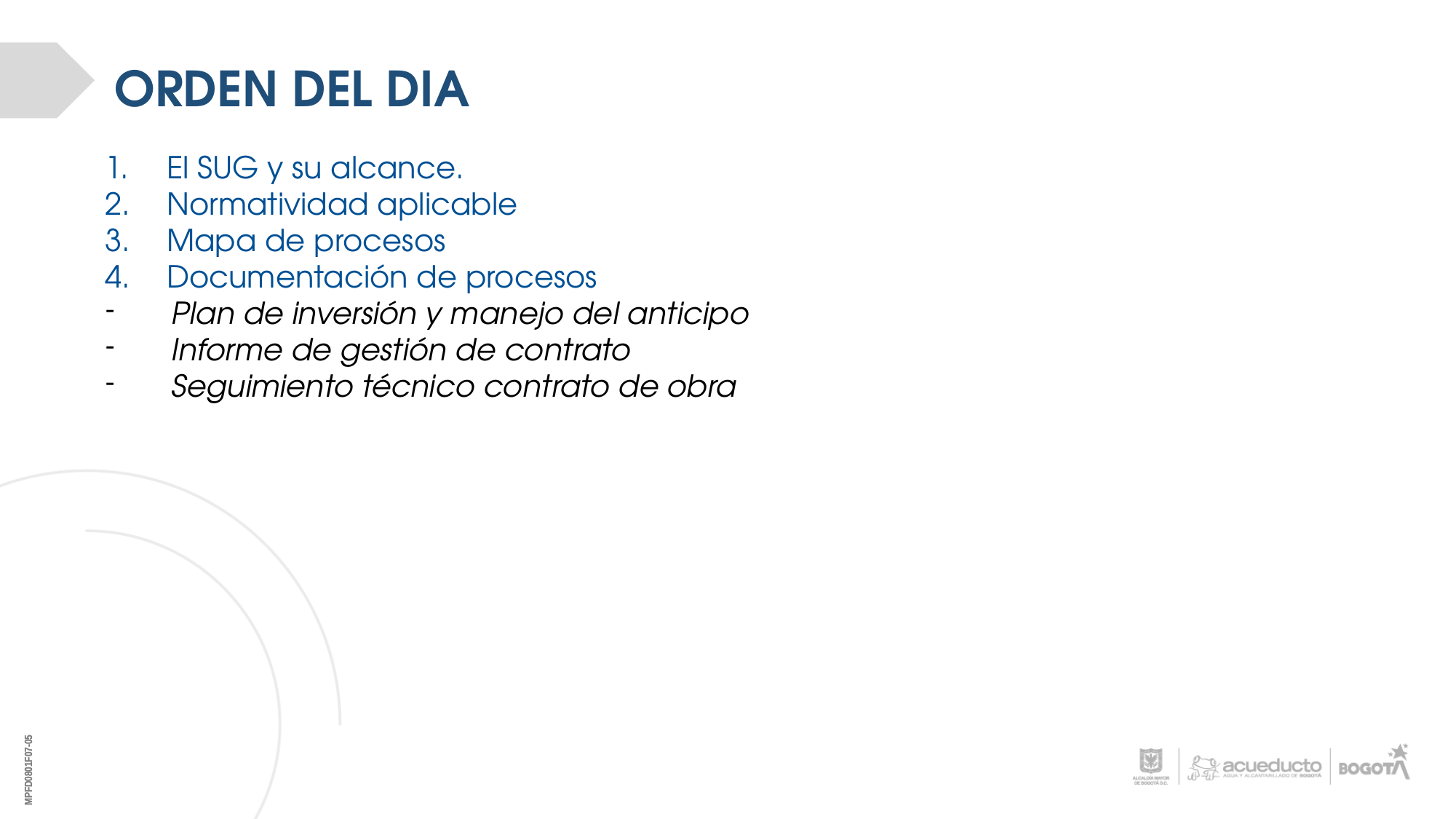

ORDEN DEL DIA
El SUG y su alcance.
Normatividad aplicable
Mapa de procesos
Documentación de procesos
   Plan de inversión y manejo del anticipo
   Informe de gestión de contrato
   Seguimiento técnico contrato de obra